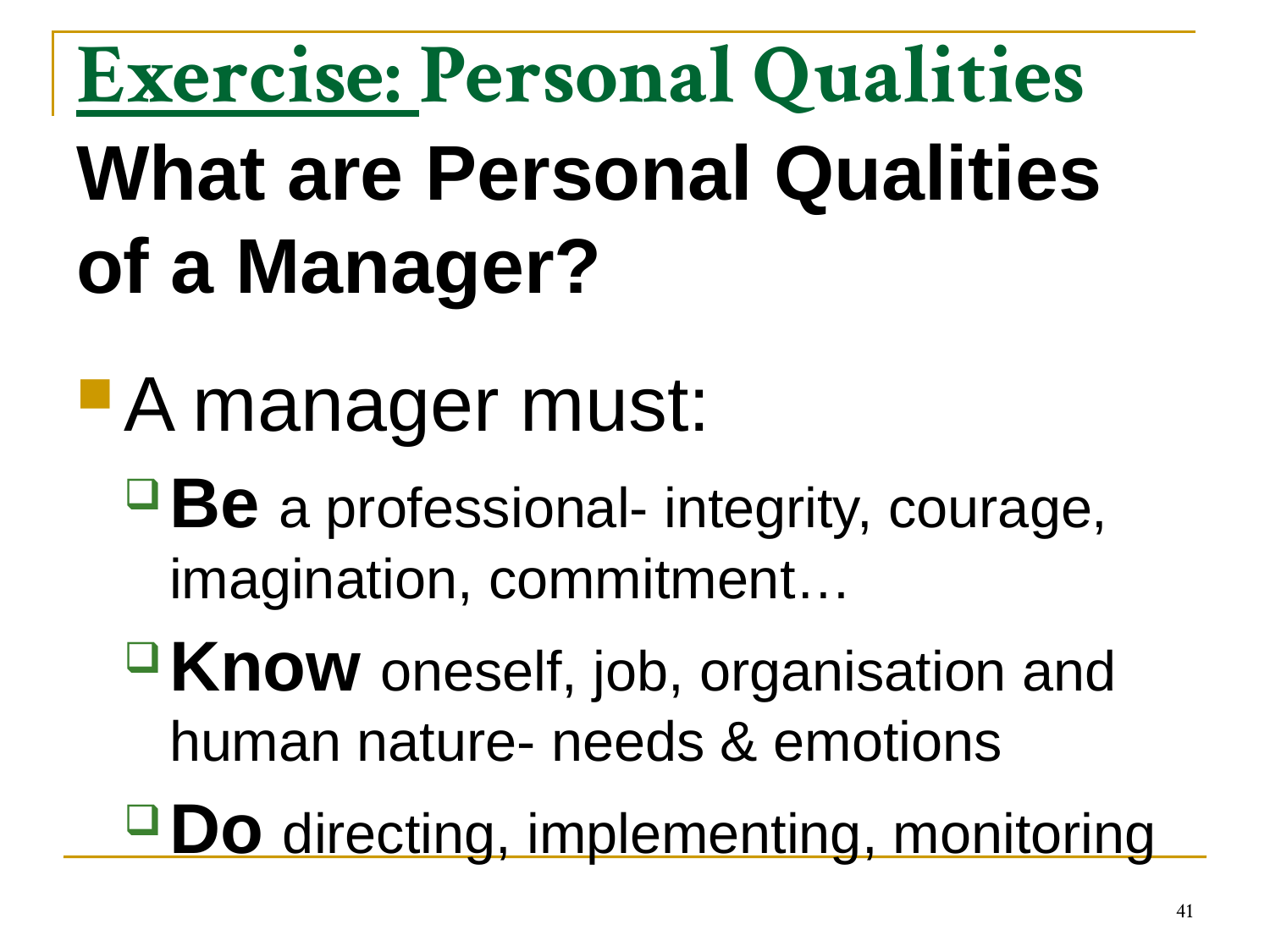

# Exercise: Personal Qualities
What are Personal Qualities of a Manager?

A manager must:
Be a professional- integrity, courage, imagination, commitment…
Know oneself, job, organisation and human nature- needs & emotions
Do directing, implementing, monitoring
41